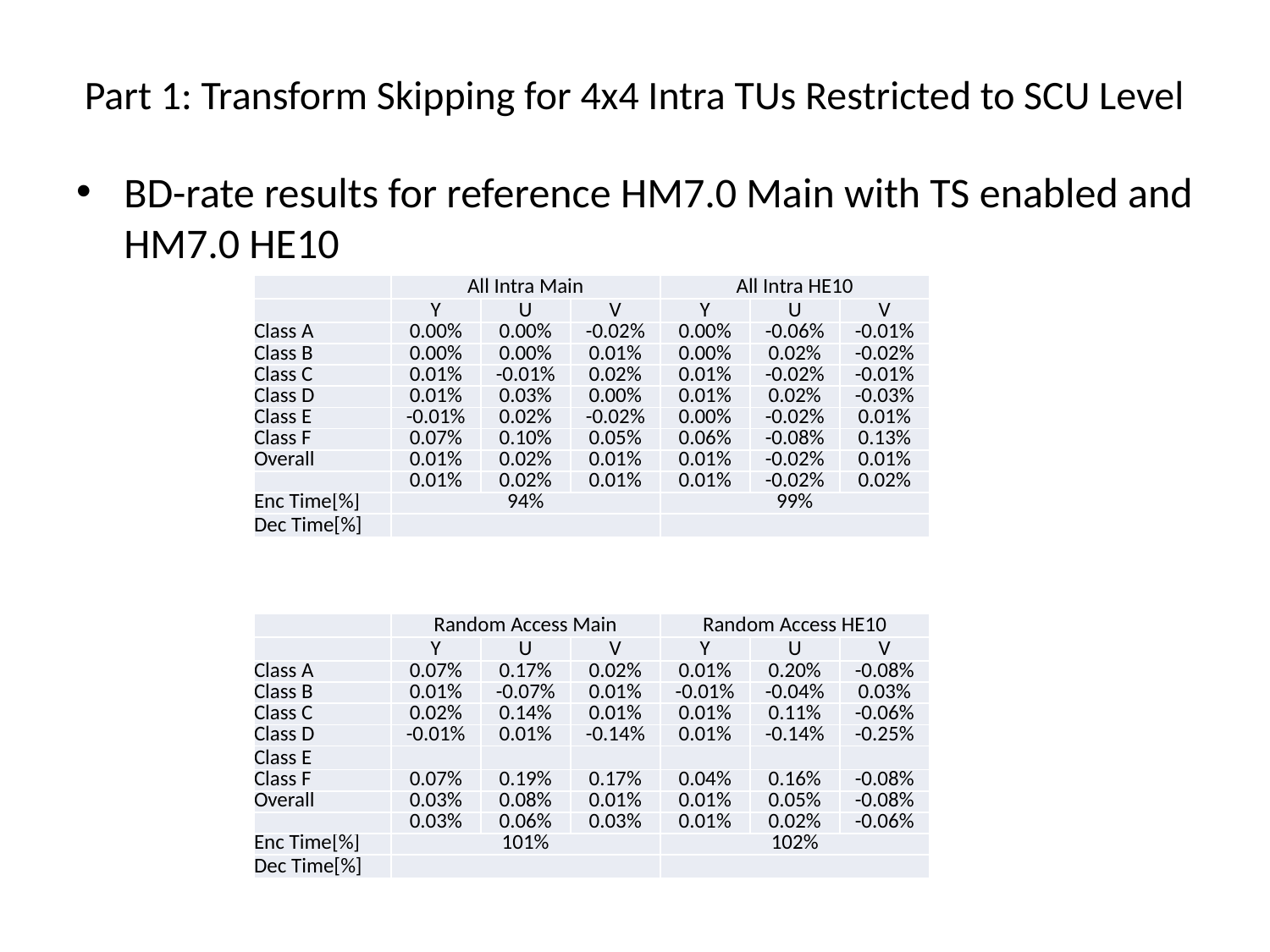

# Part 1: Transform Skipping for 4x4 Intra TUs Restricted to SCU Level
BD-rate results for reference HM7.0 Main with TS enabled and HM7.0 HE10
|  | All Intra Main |  |  | All Intra HE10 |  |  |
| --- | --- | --- | --- | --- | --- | --- |
|  | Y | U | V | Y | U | V |
| Class A | 0.00% | 0.00% | -0.02% | 0.00% | -0.06% | -0.01% |
| Class B | 0.00% | 0.00% | 0.01% | 0.00% | 0.02% | -0.02% |
| Class C | 0.01% | -0.01% | 0.02% | 0.01% | -0.02% | -0.01% |
| Class D | 0.01% | 0.03% | 0.00% | 0.01% | 0.02% | -0.03% |
| Class E | -0.01% | 0.02% | -0.02% | 0.00% | -0.02% | 0.01% |
| Class F | 0.07% | 0.10% | 0.05% | 0.06% | -0.08% | 0.13% |
| Overall | 0.01% | 0.02% | 0.01% | 0.01% | -0.02% | 0.01% |
|  | 0.01% | 0.02% | 0.01% | 0.01% | -0.02% | 0.02% |
| Enc Time[%] | 94% |  |  | 99% |  |  |
| Dec Time[%] |  |  |  |  |  |  |
|  | Random Access Main |  |  | Random Access HE10 |  |  |
| --- | --- | --- | --- | --- | --- | --- |
|  | Y | U | V | Y | U | V |
| Class A | 0.07% | 0.17% | 0.02% | 0.01% | 0.20% | -0.08% |
| Class B | 0.01% | -0.07% | 0.01% | -0.01% | -0.04% | 0.03% |
| Class C | 0.02% | 0.14% | 0.01% | 0.01% | 0.11% | -0.06% |
| Class D | -0.01% | 0.01% | -0.14% | 0.01% | -0.14% | -0.25% |
| Class E |  |  |  |  |  |  |
| Class F | 0.07% | 0.19% | 0.17% | 0.04% | 0.16% | -0.08% |
| Overall | 0.03% | 0.08% | 0.01% | 0.01% | 0.05% | -0.08% |
|  | 0.03% | 0.06% | 0.03% | 0.01% | 0.02% | -0.06% |
| Enc Time[%] | 101% |  |  | 102% |  |  |
| Dec Time[%] |  |  |  |  |  |  |